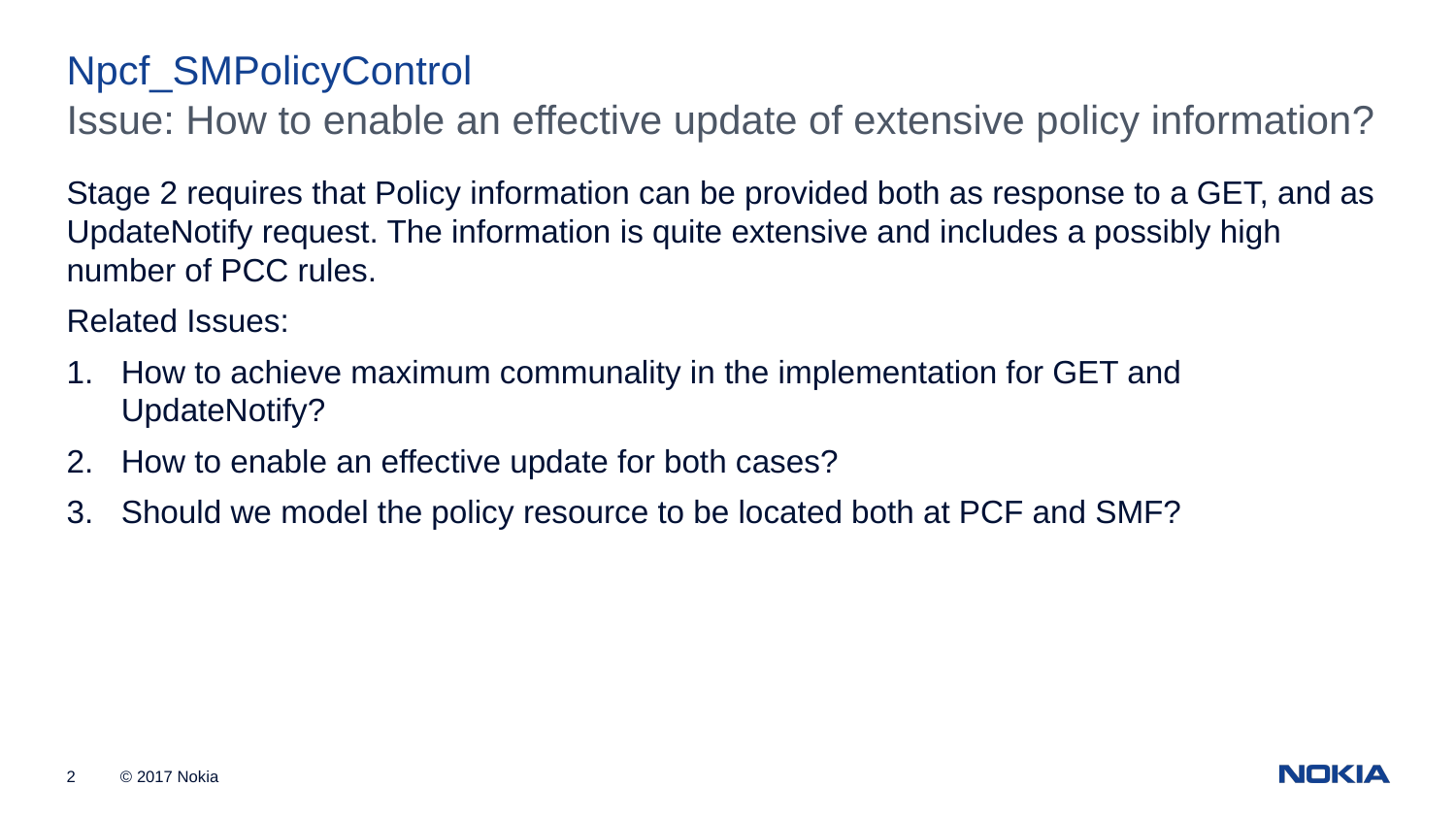

Npcf_SMPolicyControl

Issue: How to enable an effective update of extensive policy information?
Stage 2 requires that Policy information can be provided both as response to a GET, and as UpdateNotify request. The information is quite extensive and includes a possibly high number of PCC rules.
Related Issues:
How to achieve maximum communality in the implementation for GET and UpdateNotify?
How to enable an effective update for both cases?
Should we model the policy resource to be located both at PCF and SMF?